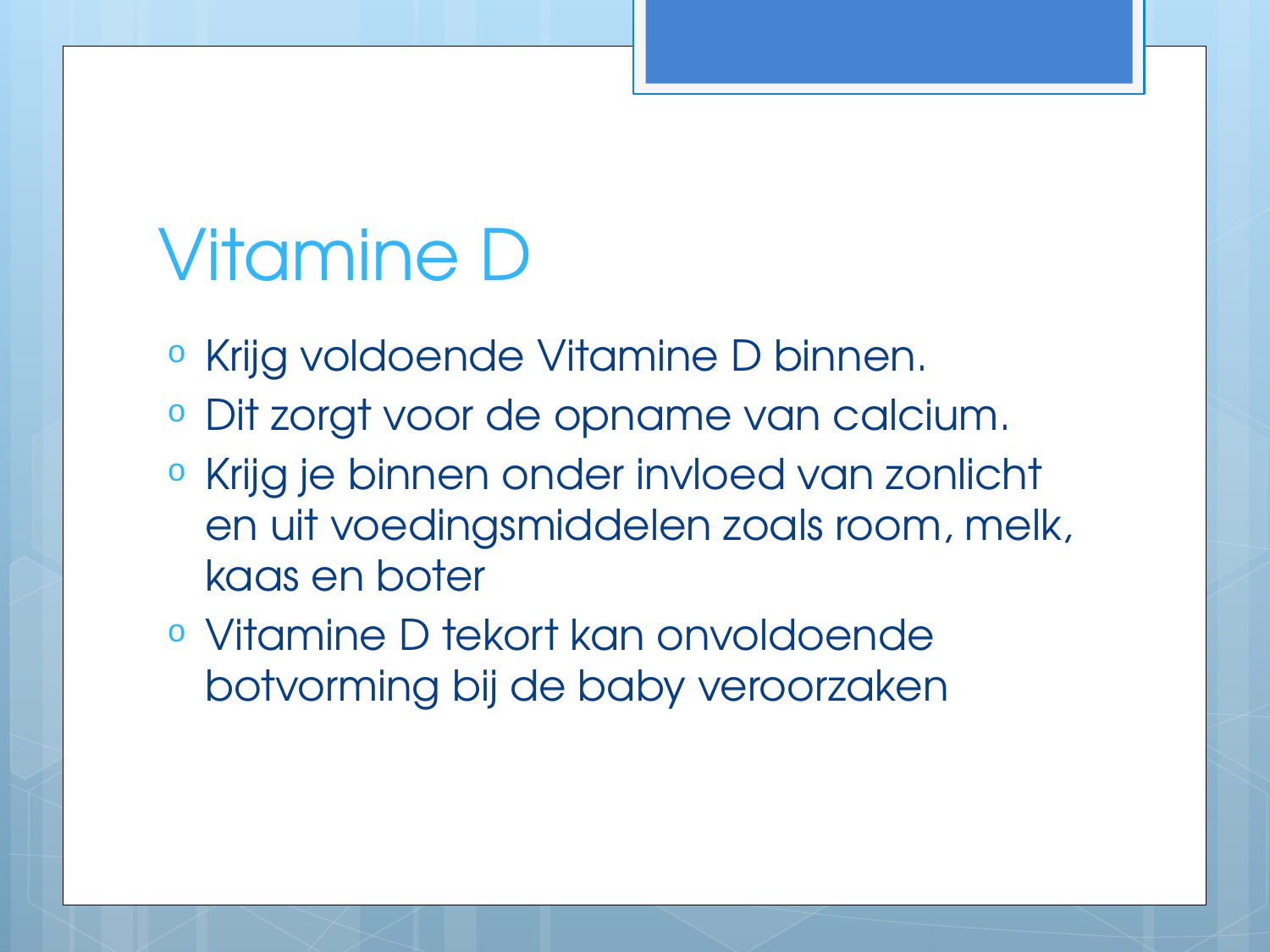

# Vitamine D
Krijg voldoende Vitamine D binnen.
Dit zorgt voor de opname van calcium.
Krijg je binnen onder invloed van zonlicht en uit voedingsmiddelen zoals room, melk, kaas en boter
Vitamine D tekort kan onvoldoende botvorming bij de baby veroorzaken